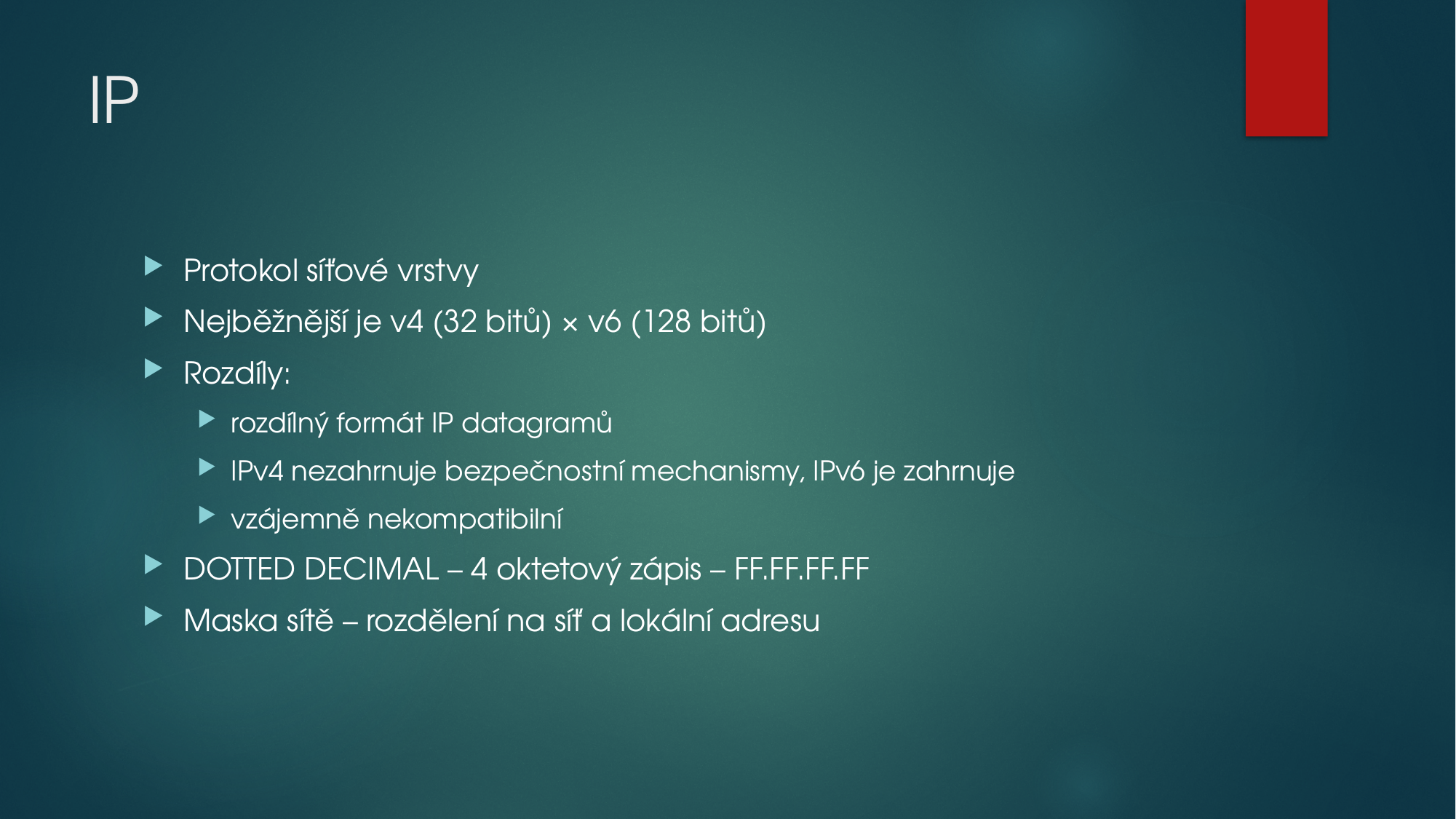

# IP
Protokol síťové vrstvy
Nejběžnější je v4 (32 bitů) × v6 (128 bitů)
Rozdíly:
rozdílný formát IP datagramů
IPv4 nezahrnuje bezpečnostní mechanismy, IPv6 je zahrnuje
vzájemně nekompatibilní
DOTTED DECIMAL – 4 oktetový zápis – FF.FF.FF.FF
Maska sítě – rozdělení na síť a lokální adresu